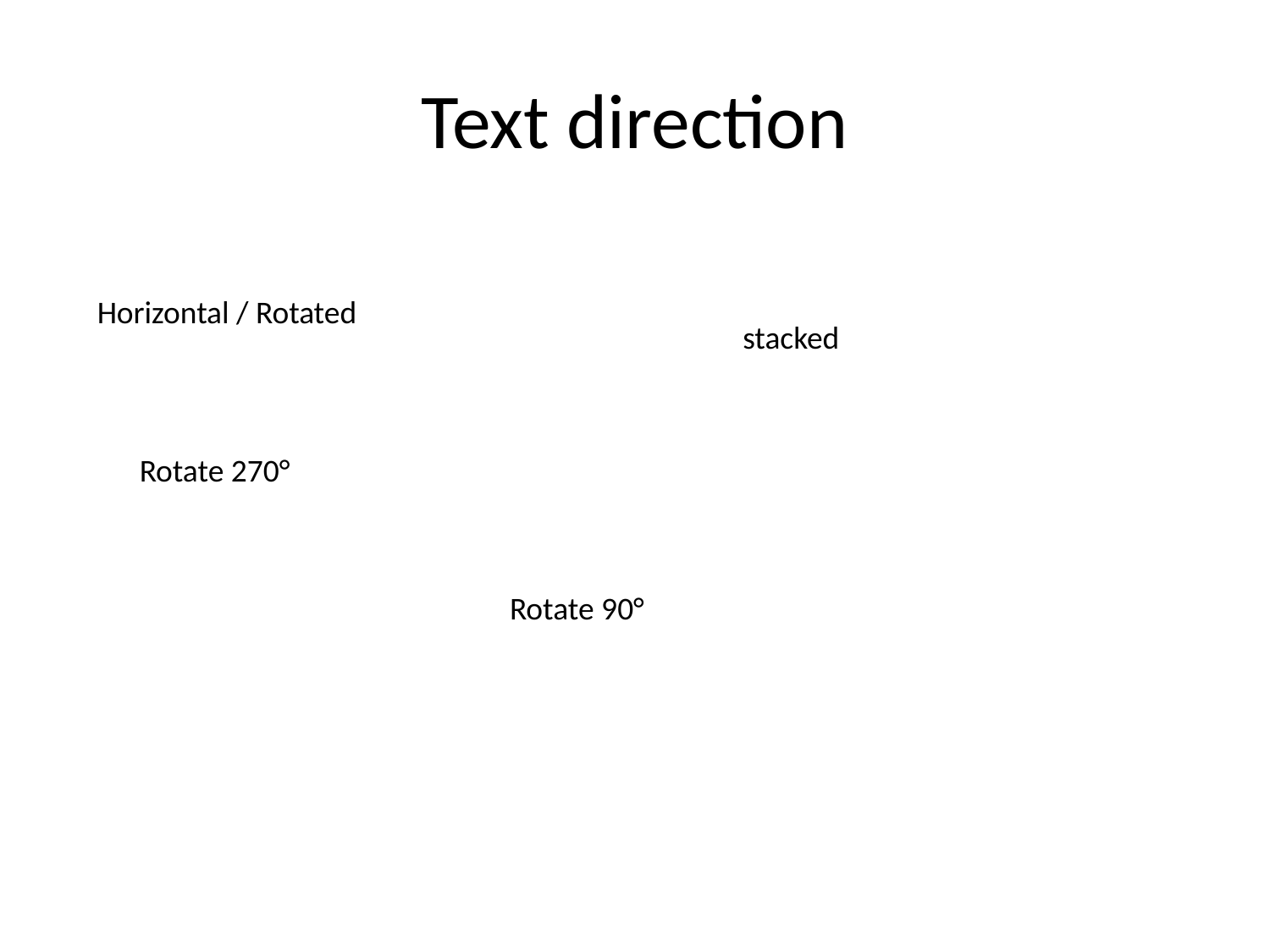

# Text direction
Horizontal / Rotated
stacked
Rotate 270°
Rotate 90°